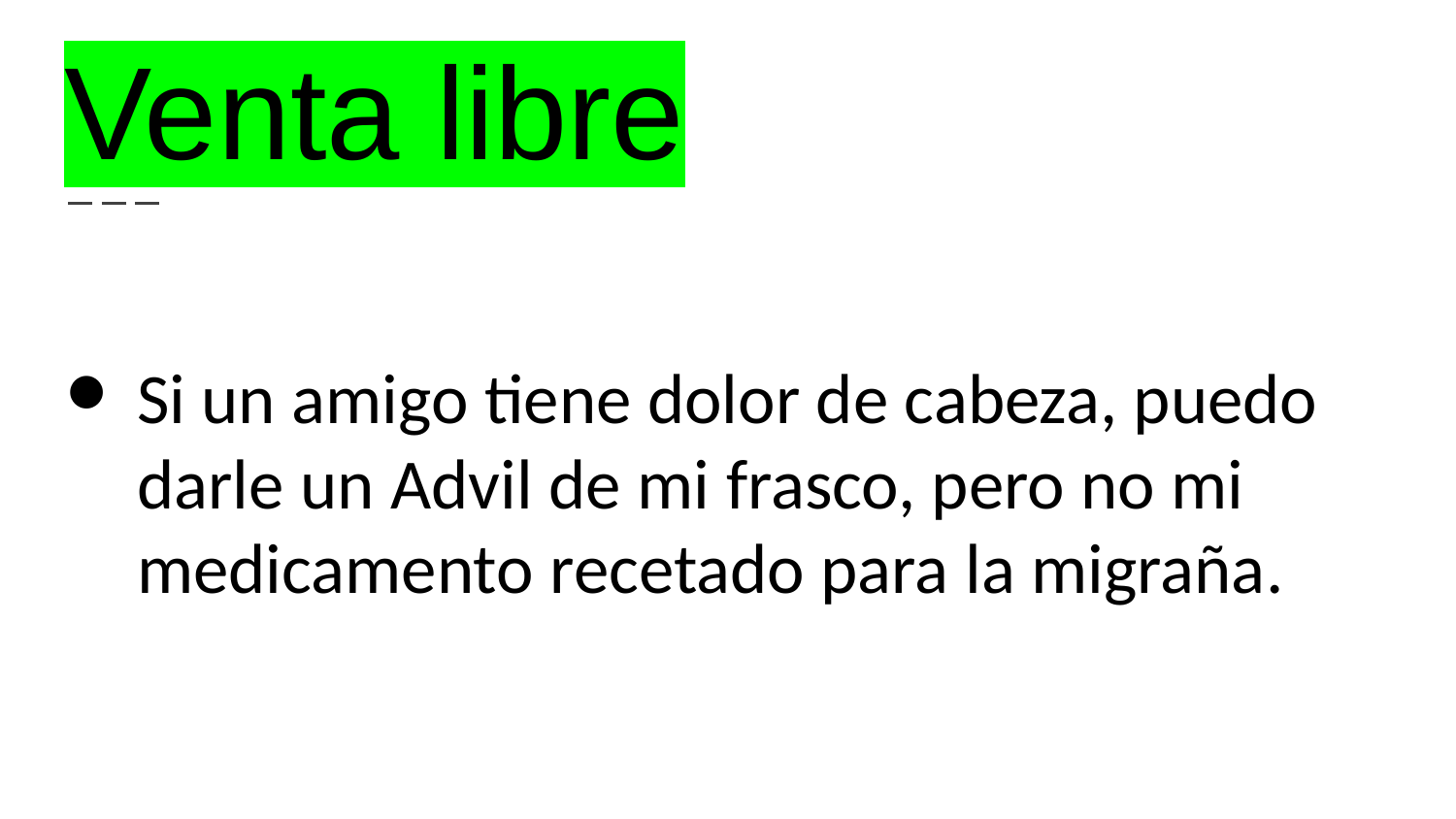

# Venta libre
Si un amigo tiene dolor de cabeza, puedo darle un Advil de mi frasco, pero no mi medicamento recetado para la migraña.